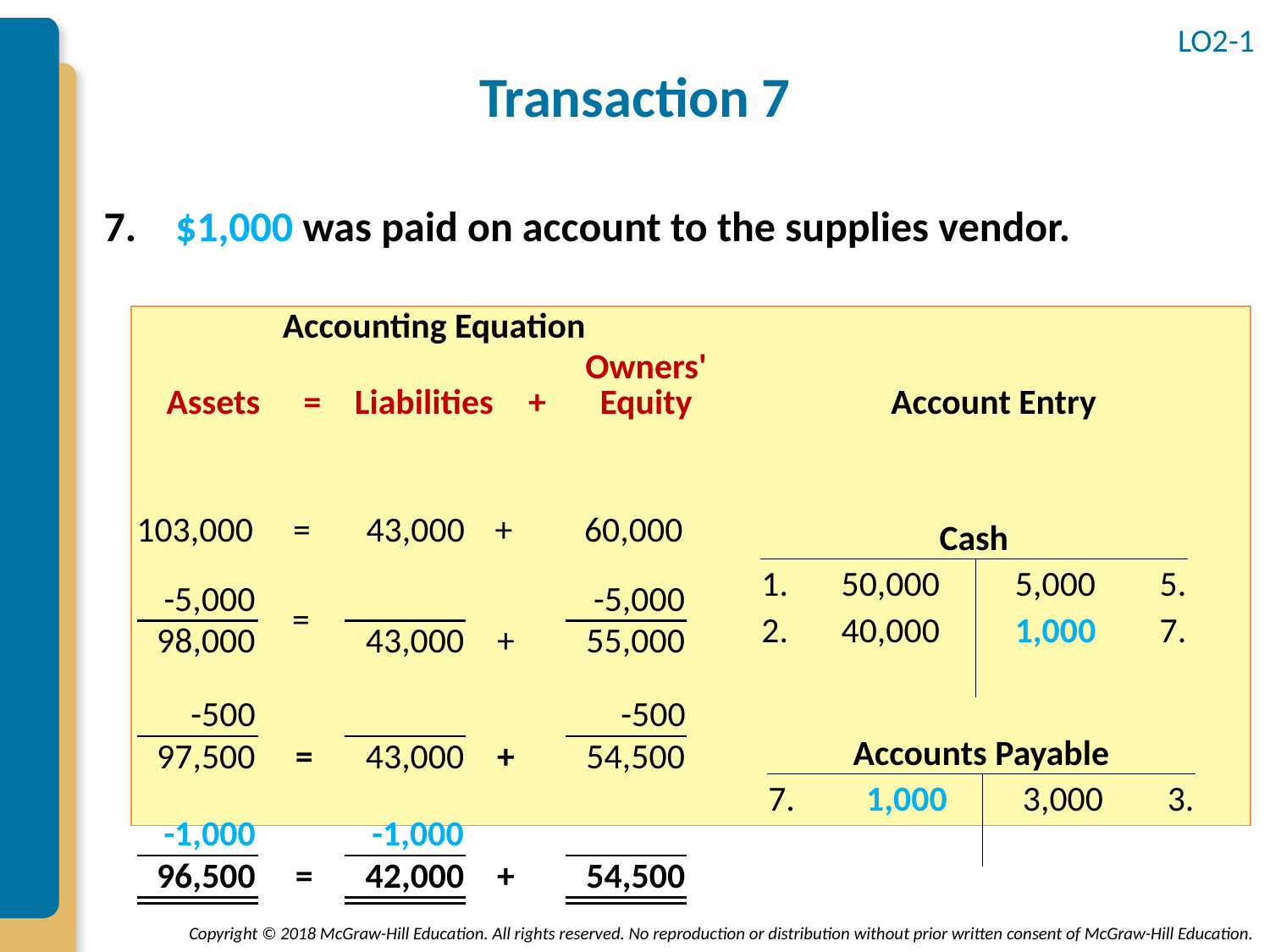

LO2-1
# Transaction 7

$1,000 was paid on account to the supplies vendor.
| Accounting Equation |  |  |  |  |  |  |  |  |  |  |
| --- | --- | --- | --- | --- | --- | --- | --- | --- | --- | --- |
| Assets |  | = | Liabilities |  | + | Owners' Equity |  | Account Entry |  |  |
|  |  |  |  |  |  |  |  |  |  |  |
|  |  |  |  |  |  |  |  |  |  |  |
|  |  |  |  |  |  |  |  |  |  |  |
|  |  |  |  |  |  |  |  |  |  |  |
|  |  |  |  |  |  |  |  |  |  |  |
|  |  |  |  |  |  |  |  |  |  |  |
|  |  |  |  |  |  |  |  |  |  |  |
|  |  |  |  |  |  |  |  |  |  |  |
|  |  |  |  |  |  |  |  |  |  |  |
|  |  |  |  |  |  |  |  |  |  |  |
|  |  |  |  |  |  |  |  |  |  |  |
103,000
=
43,000
+
60,000
| Cash |  |  |  |  |
| --- | --- | --- | --- | --- |
| 1. | 50,000 |  | 5,000 | 5. |
| 2. | 40,000 |  | 1,000 | 7. |
|  |  |  |  |  |
-5,000
-5,000
98,000
43,000
+
55,000
=
-500
-500
97,500
43,000
+
54,500
=
| Accounts Payable |  |  |  |  |
| --- | --- | --- | --- | --- |
| 7. | 1,000 |  | 3,000 | 3. |
|  |  |  |  |  |
-1,000
-1,000
96,500
=
42,000
+
54,500